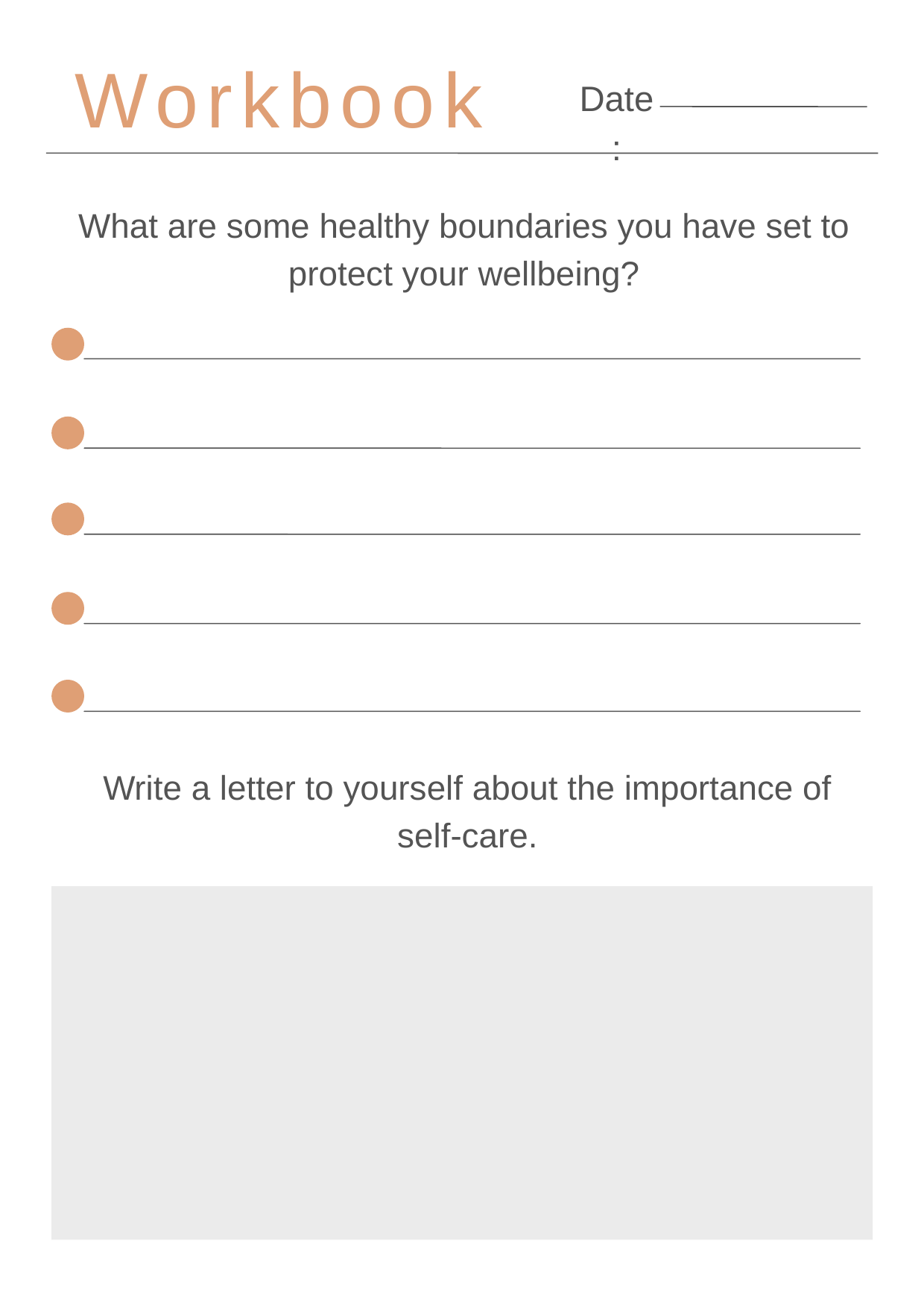

Workbook
Date:

What are some healthy boundaries you have set to protect your wellbeing?

Write a letter to yourself about the importance of self-care.